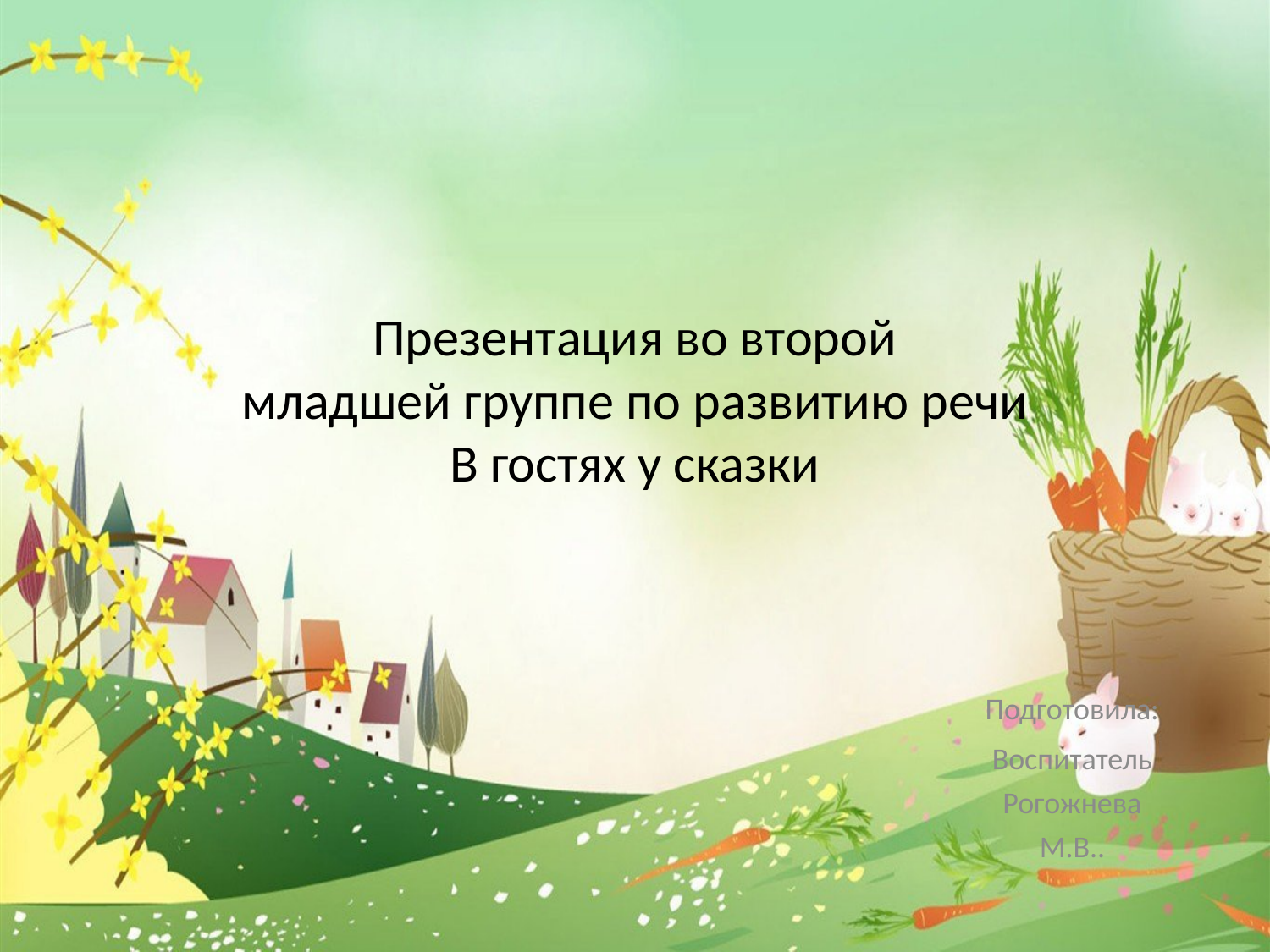

# Презентация во второй младшей группе по развитию речи В гостях у сказки
Подготовила:
Воспитатель Рогожнева М.В..